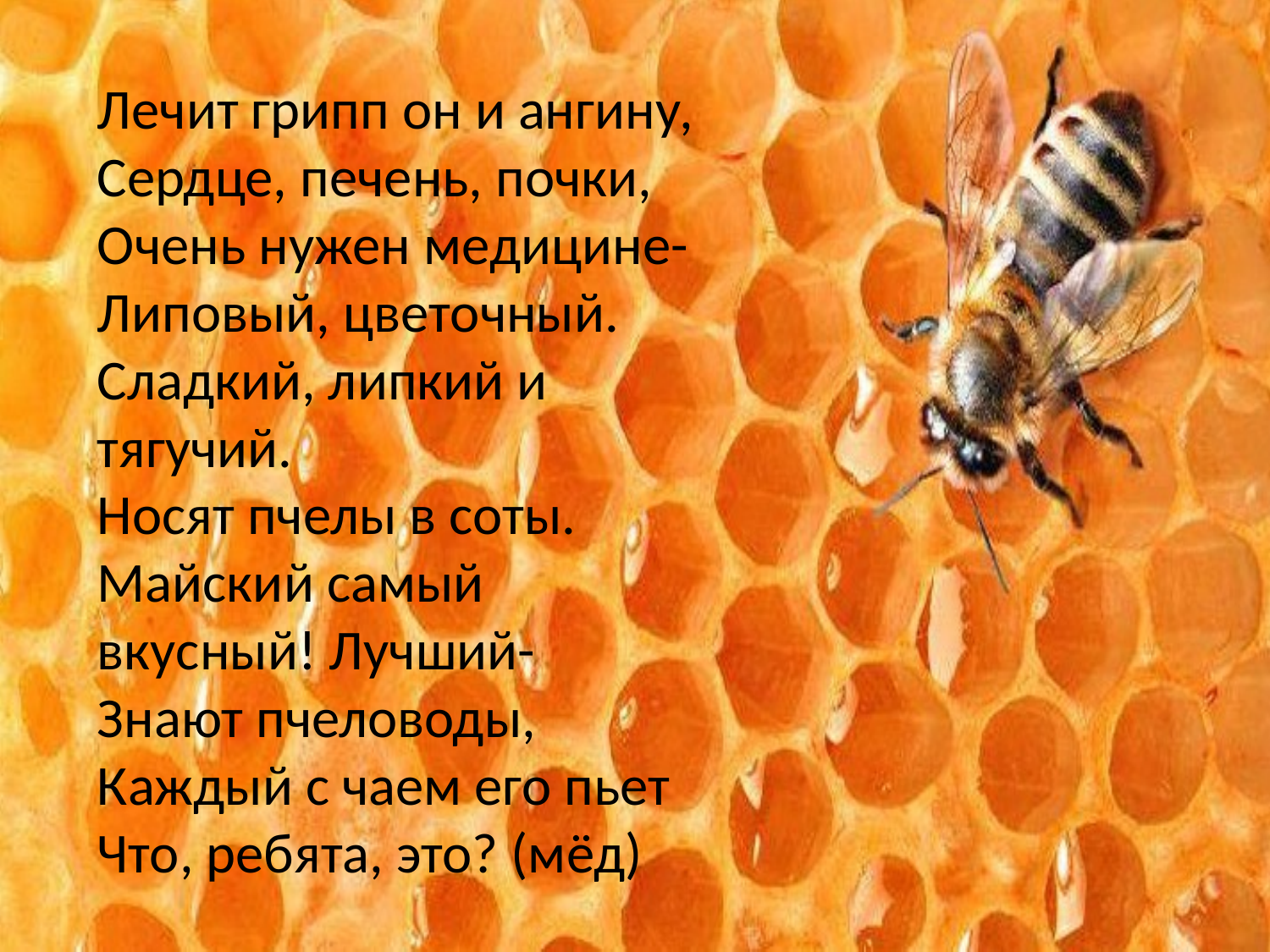

Лечит грипп он и ангину,
Сердце, печень, почки,
Очень нужен медицине-
Липовый, цветочный.
Сладкий, липкий и тягучий.
Носят пчелы в соты.
Майский самый вкусный! Лучший-
Знают пчеловоды,
Каждый с чаем его пьет
Что, ребята, это? (мёд)